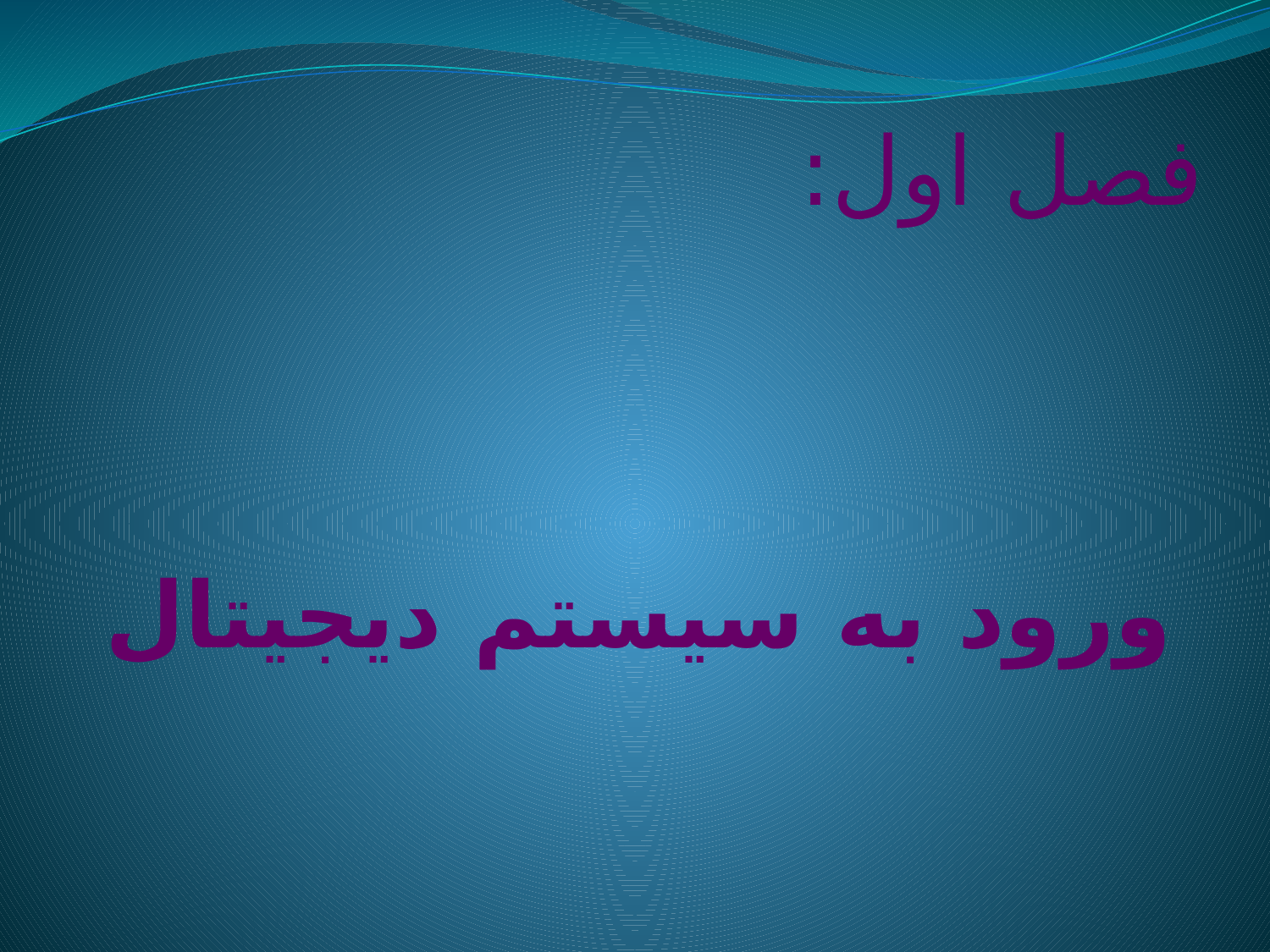

فصل اول:
# ورود به سيستم ديجيتال